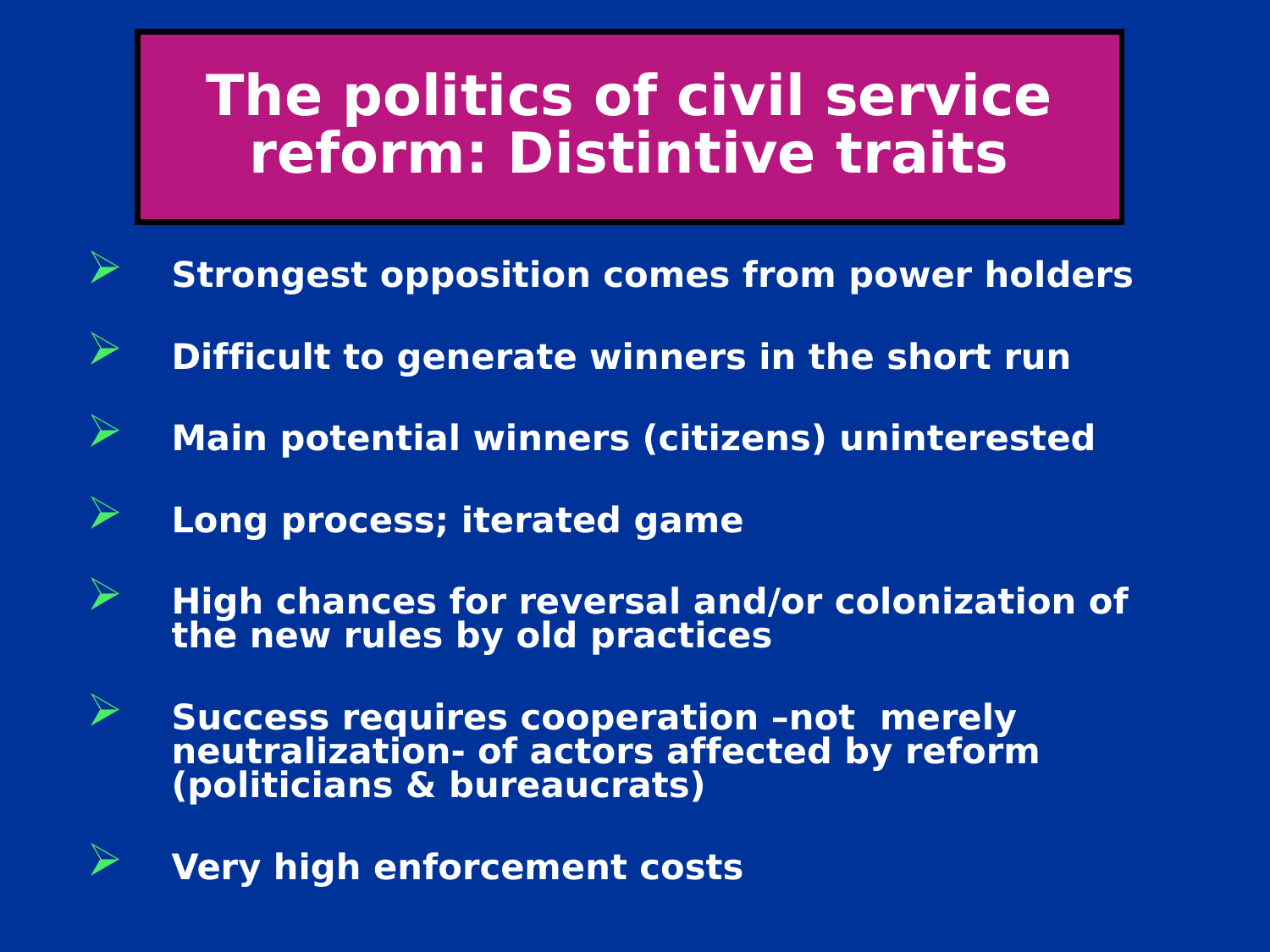

# The politics of civil service reform: Distintive traits
Strongest opposition comes from power holders

Difficult to generate winners in the short run

Main potential winners (citizens) uninterested

Long process; iterated game

High chances for reversal and/or colonization of the new rules by old practices

Success requires cooperation –not  merely neutralization- of actors affected by reform (politicians & bureaucrats)

Very high enforcement costs